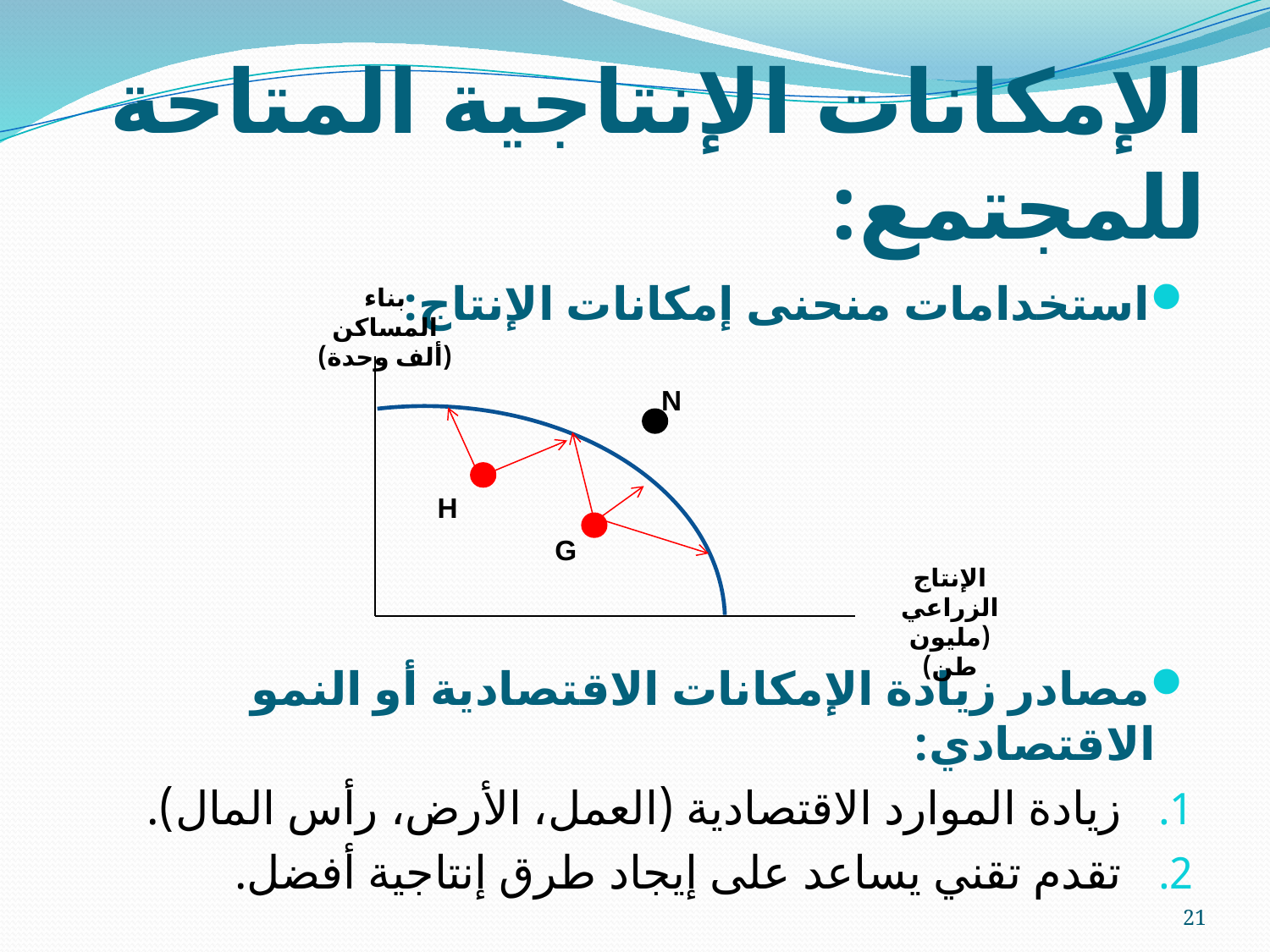

# الإمكانات الإنتاجية المتاحة للمجتمع:
استخدامات منحنى إمكانات الإنتاج:

مصادر زيادة الإمكانات الاقتصادية أو النمو الاقتصادي:
زيادة الموارد الاقتصادية (العمل، الأرض، رأس المال).
تقدم تقني يساعد على إيجاد طرق إنتاجية أفضل.

بناء المساكن (ألف وحدة)
N

H

G
الإنتاج الزراعي (مليون طن)
21